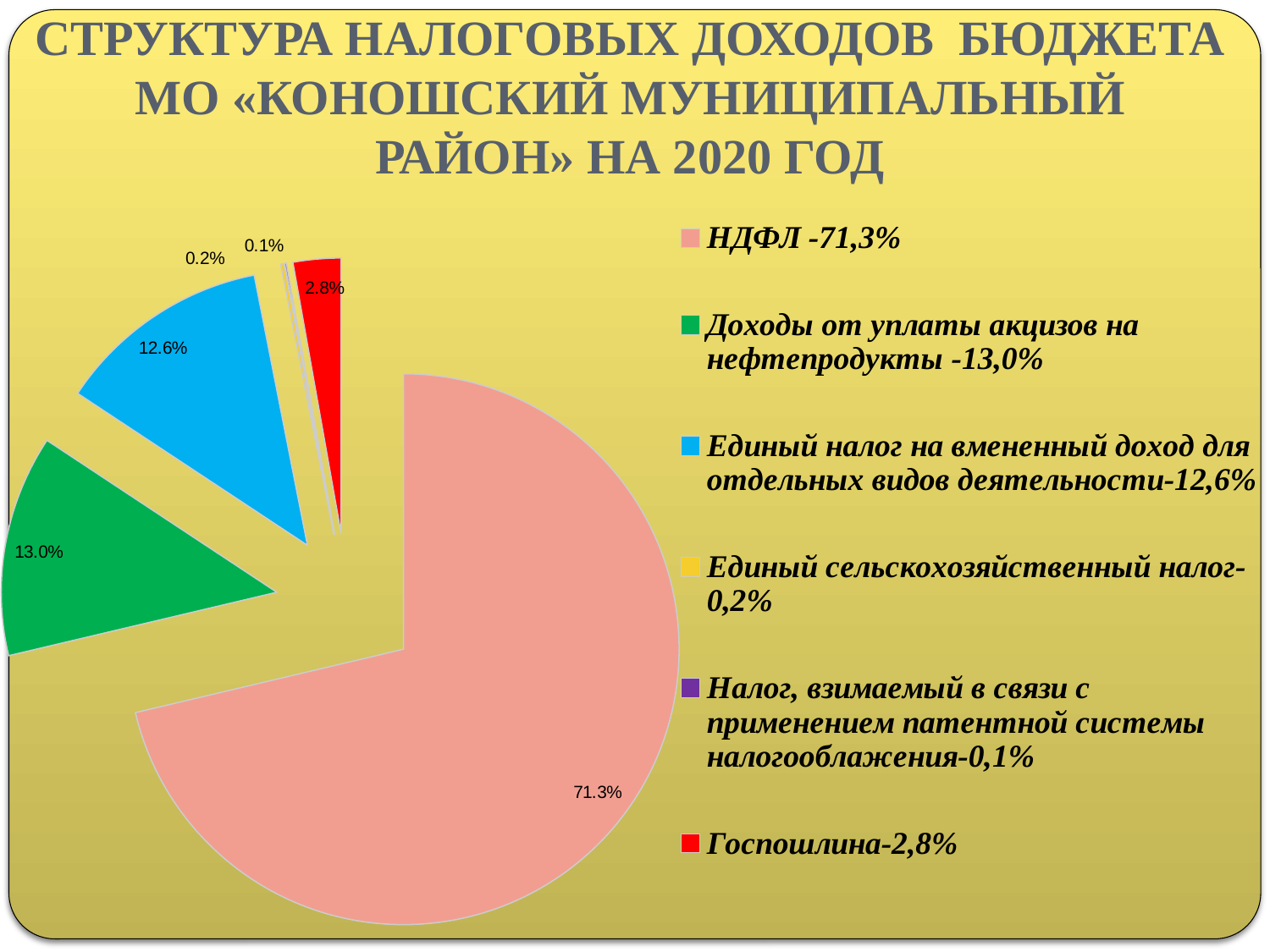

# СТРУКТУРА НАЛОГОВЫХ ДОХОДОВ  БЮДЖЕТА МО «КОНОШСКИЙ МУНИЦИПАЛЬНЫЙ РАЙОН» НА 2020 ГОД

### Chart

| Category | Продажи |
|---|---|
| НДФЛ -71,3% | 0.7130000000000006 |
| Доходы от уплаты акцизов на нефтепродукты -13,0% | 0.13 |
| Единый налог на вмененный доход для отдельных видов деятельности-12,6% | 0.126 |
| Единый сельскохозяйственный налог-0,2% | 0.0020000000000000035 |
| Налог, взимаемый в связи с применением патентной системы налогооблажения-0,1% | 0.0010000000000000018 |
| Госпошлина-2,8% | 0.028 |